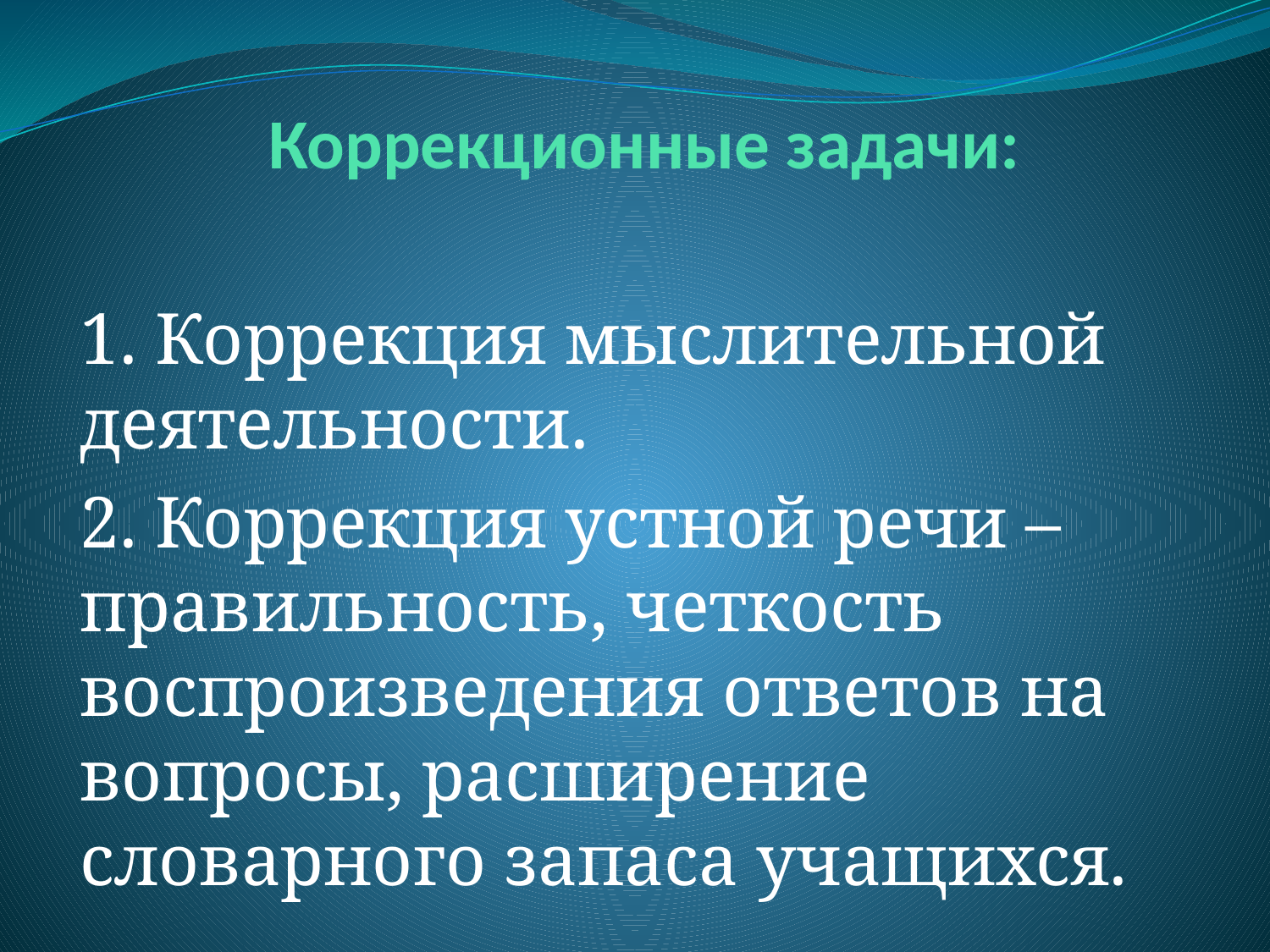

# Коррекционные задачи:
1. Коррекция мыслительной деятельности.
2. Коррекция устной речи – правильность, четкость воспроизведения ответов на вопросы, расширение словарного запаса учащихся.